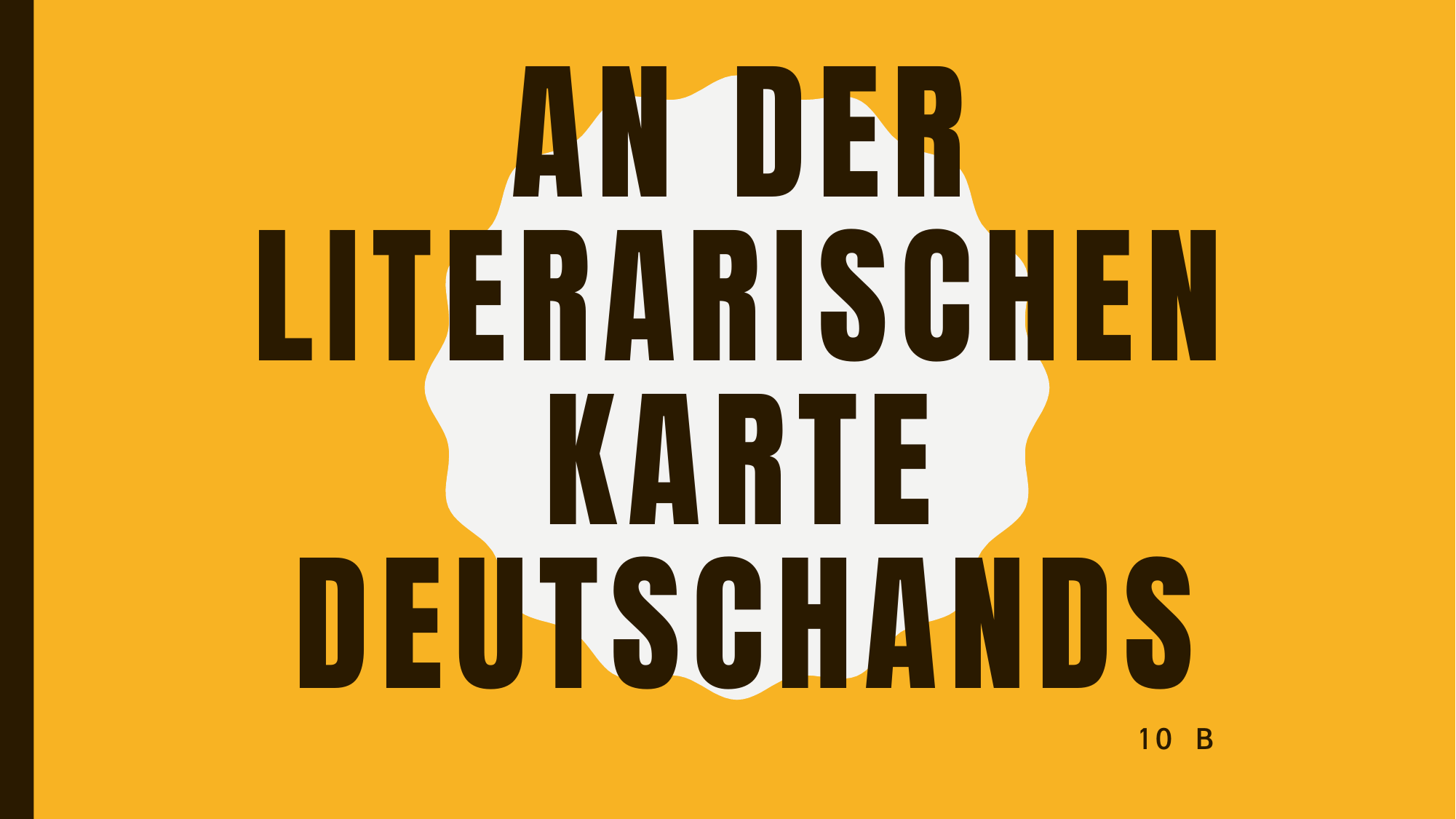

# An der literarischen karte deutschands
10 b